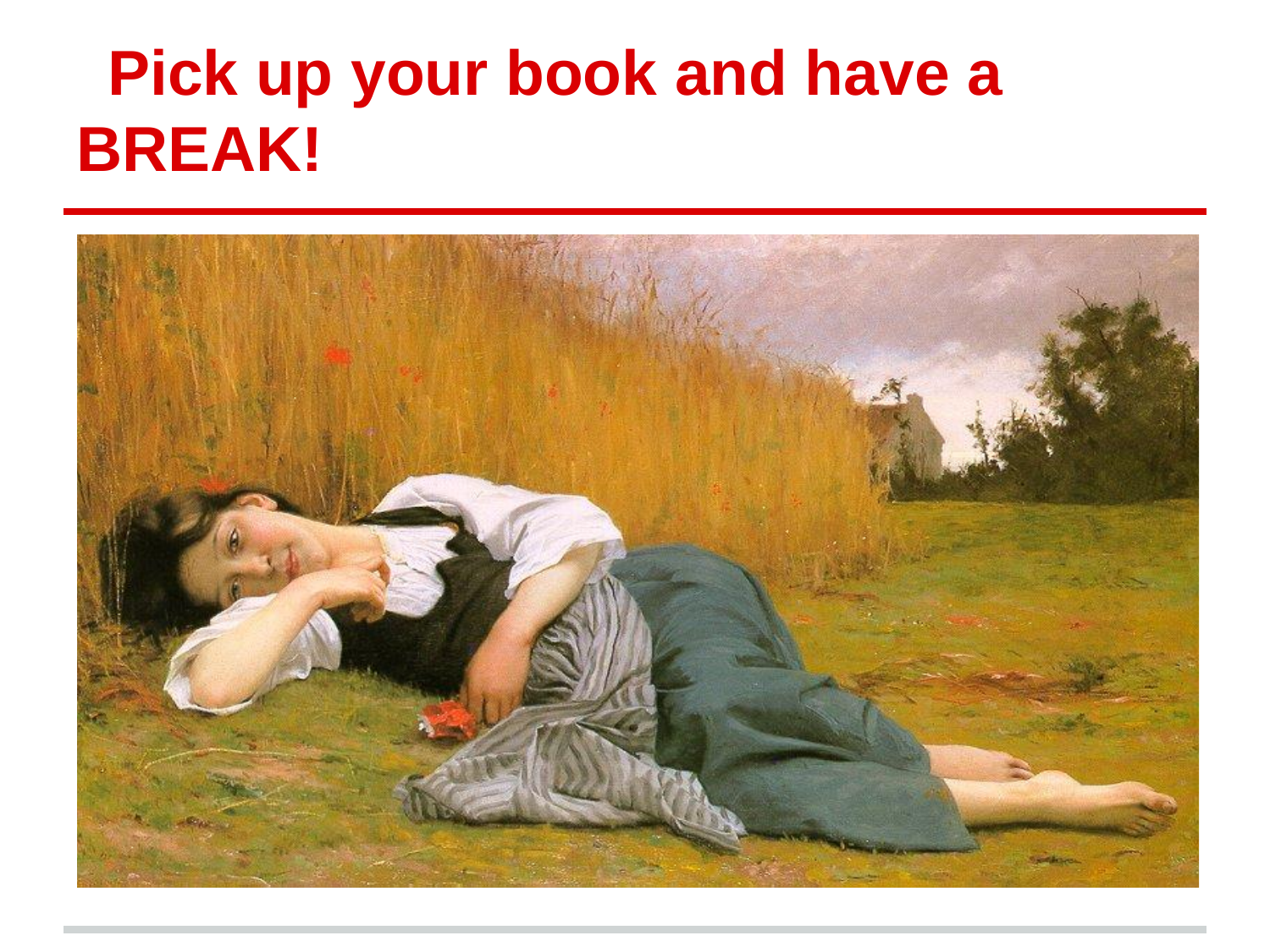

# Pick up your book and have a BREAK!